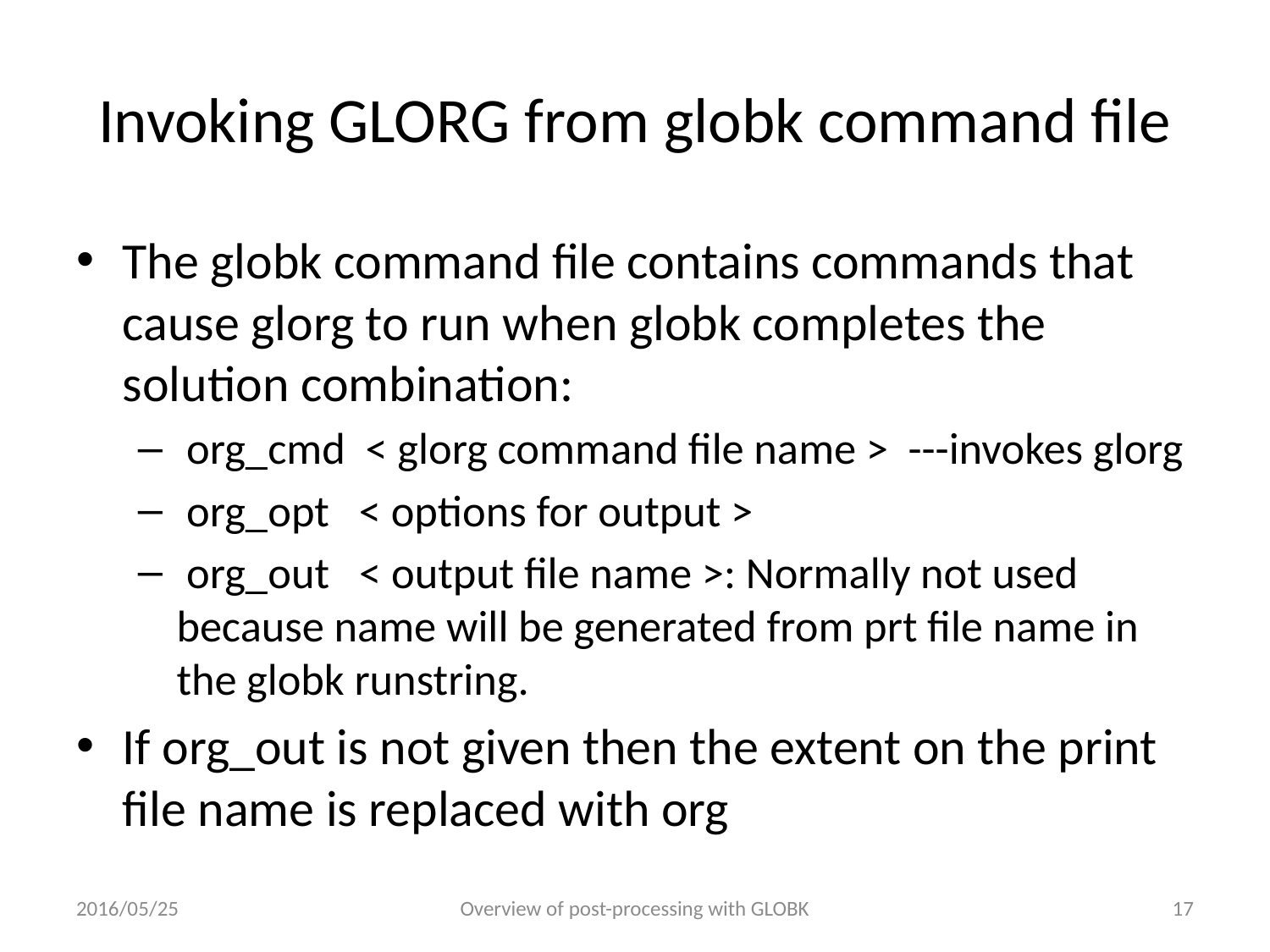

# Invoking GLORG from globk command file
The globk command file contains commands that cause glorg to run when globk completes the solution combination:
 org_cmd  < glorg command file name >  ---invokes glorg
 org_opt   < options for output >
 org_out   < output file name >: Normally not used because name will be generated from prt file name in the globk runstring.
If org_out is not given then the extent on the print file name is replaced with org
2016/05/25
Overview of post-processing with GLOBK
17